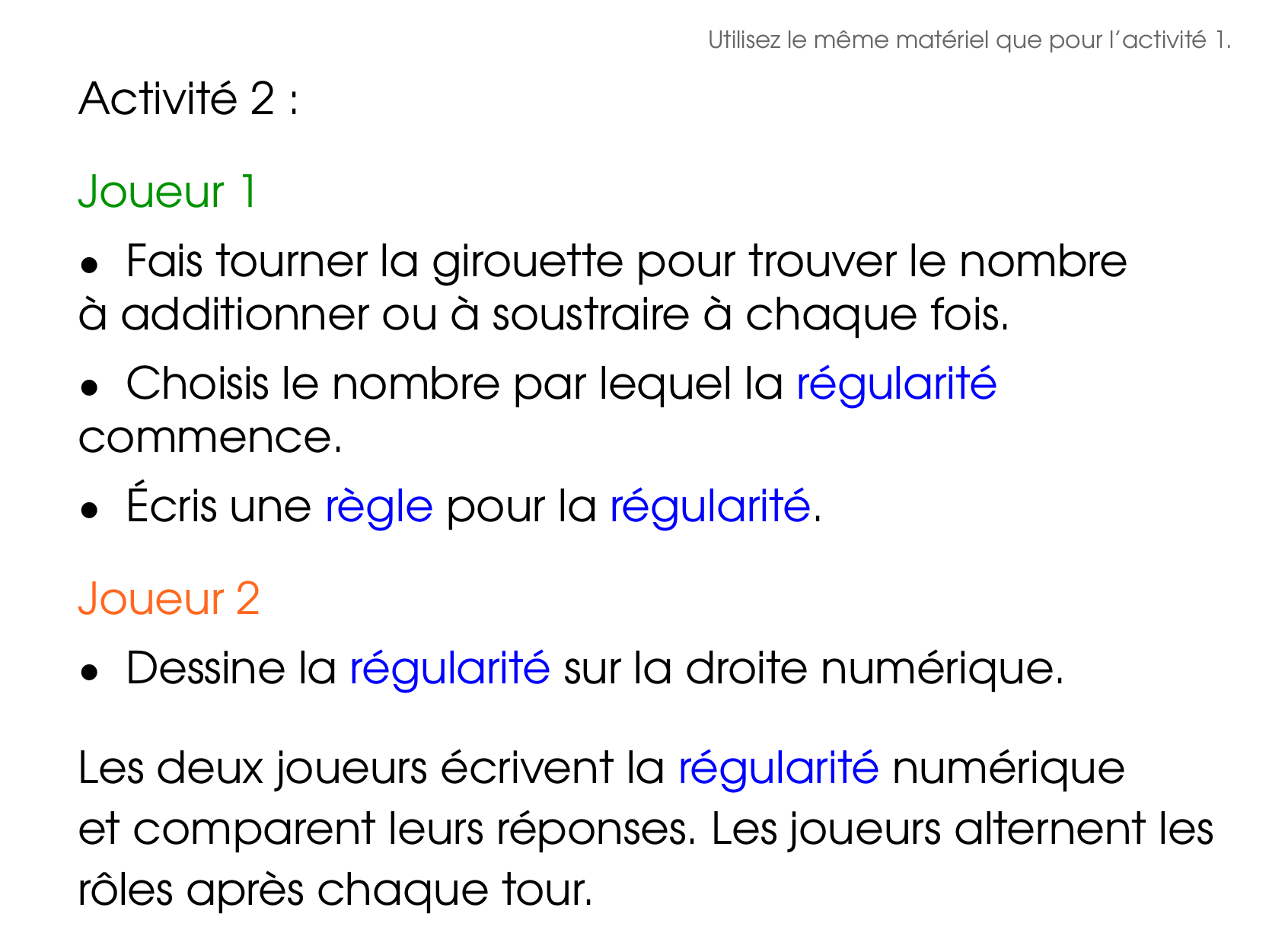

Utilisez le même matériel que pour l’activité 1.
Activité 2 :
Joueur 1
•  Fais tourner la girouette pour trouver le nombre
à additionner ou à soustraire à chaque fois.
•  Choisis le nombre par lequel la régularité commence.
•  Écris une règle pour la régularité.
Joueur 2
•  Dessine la régularité sur la droite numérique.
Les deux joueurs écrivent la régularité numérique
et comparent leurs réponses. Les joueurs alternent les rôles après chaque tour.